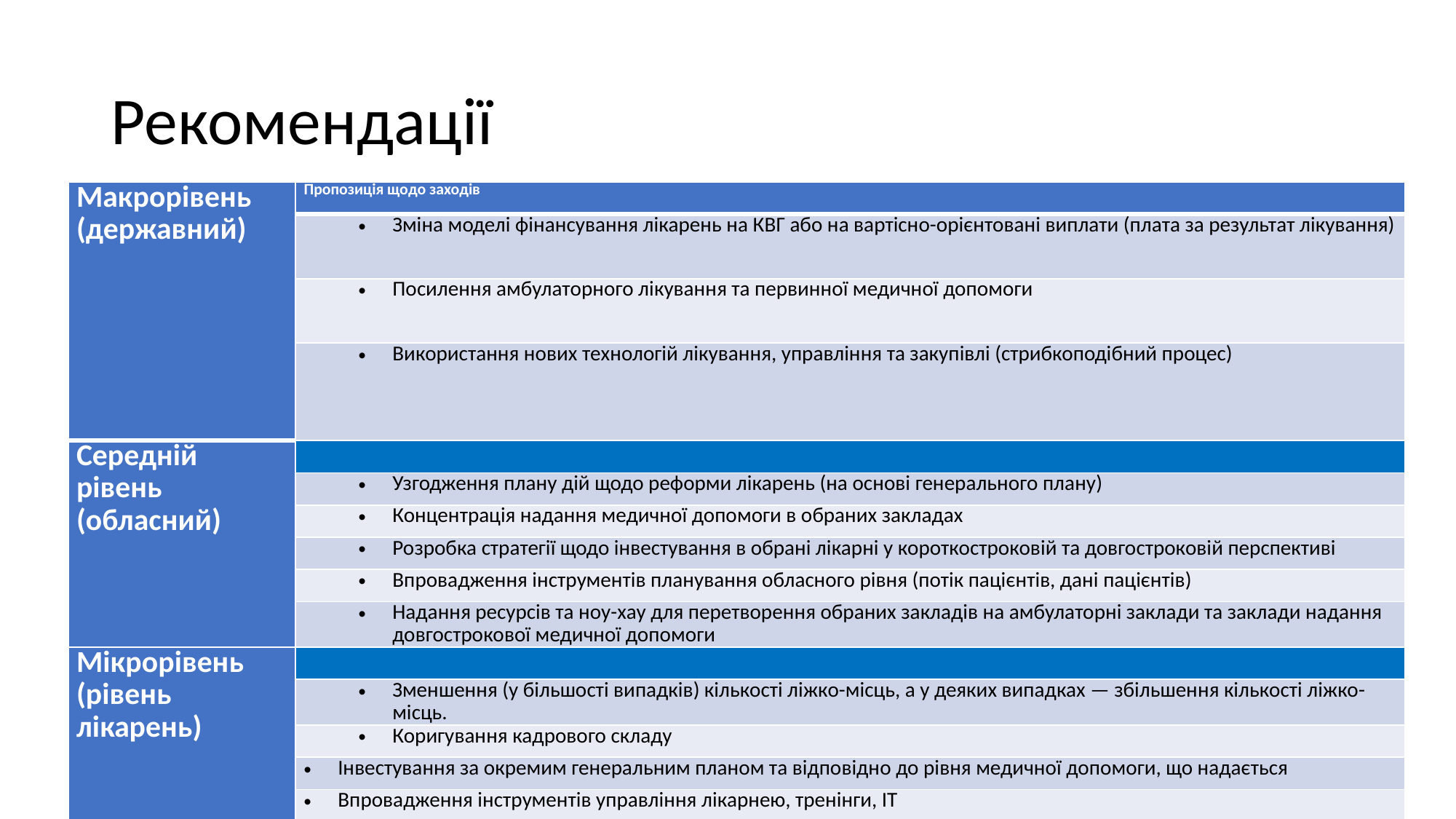

# Рекомендації

| Макрорівень (державний) | Пропозиція щодо заходів |
| --- | --- |
|  | Зміна моделі фінансування лікарень на КВГ або на вартісно-орієнтовані виплати (плата за результат лікування) |
|  | Посилення амбулаторного лікування та первинної медичної допомоги |
|  | Використання нових технологій лікування, управління та закупівлі (стрибкоподібний процес) |
| Середній рівень (обласний) |  |
|  | Узгодження плану дій щодо реформи лікарень (на основі генерального плану) |
|  | Концентрація надання медичної допомоги в обраних закладах |
|  | Розробка стратегії щодо інвестування в обрані лікарні у короткостроковій та довгостроковій перспективі |
|  | Впровадження інструментів планування обласного рівня (потік пацієнтів, дані пацієнтів) |
|  | Надання ресурсів та ноу-хау для перетворення обраних закладів на амбулаторні заклади та заклади надання довгострокової медичної допомоги |
| Мікрорівень (рівень лікарень) |  |
|  | Зменшення (у більшості випадків) кількості ліжко-місць, а у деяких випадках — збільшення кількості ліжко-місць. |
|  | Коригування кадрового складу |
|  | Інвестування за окремим генеральним планом та відповідно до рівня медичної допомоги, що надається |
|  | Впровадження інструментів управління лікарнею, тренінги, ІТ |